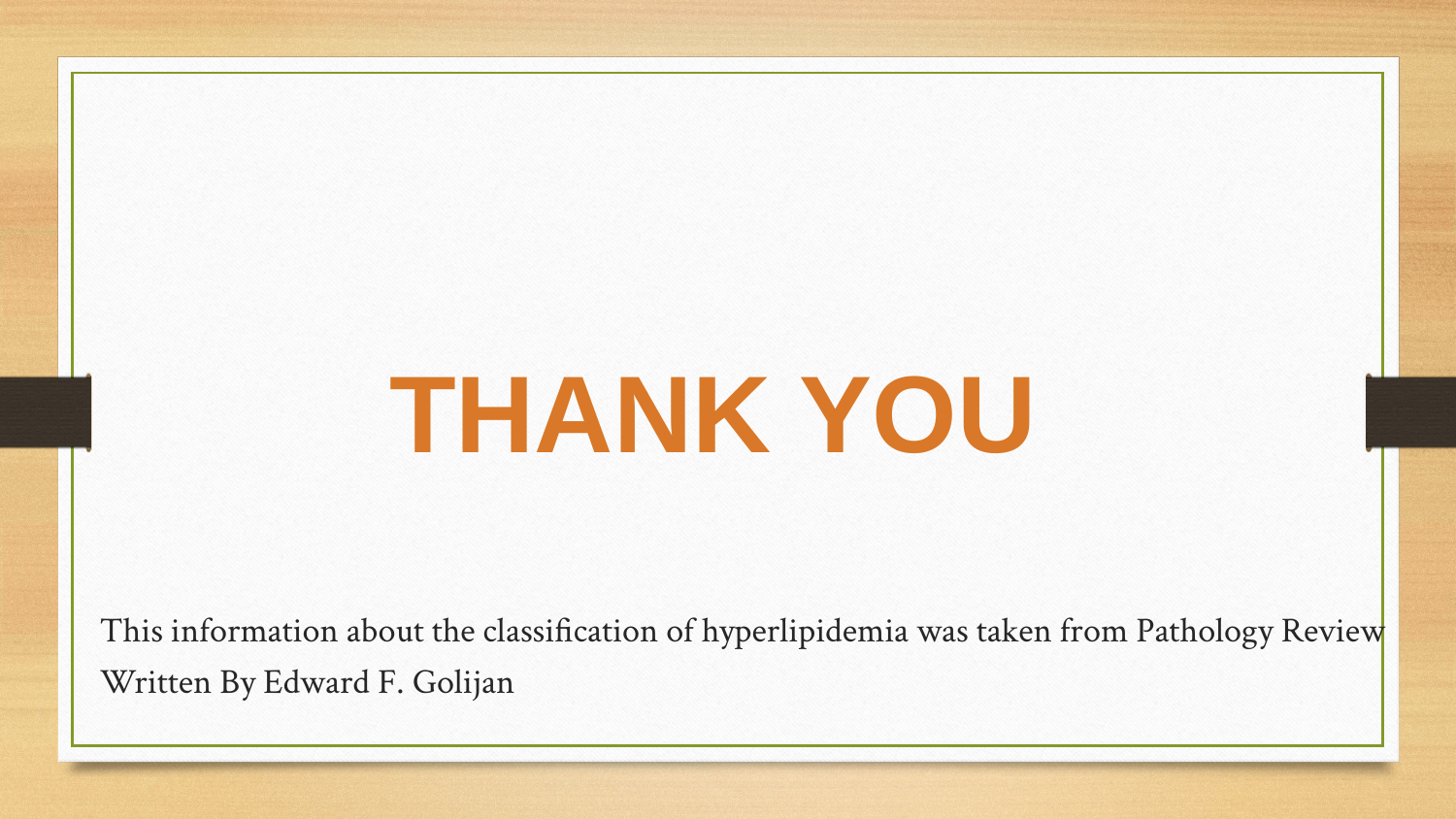

This information about the classification of hyperlipidemia was taken from Pathology Review
		Written By Edward F. Golijan

THANK YOU